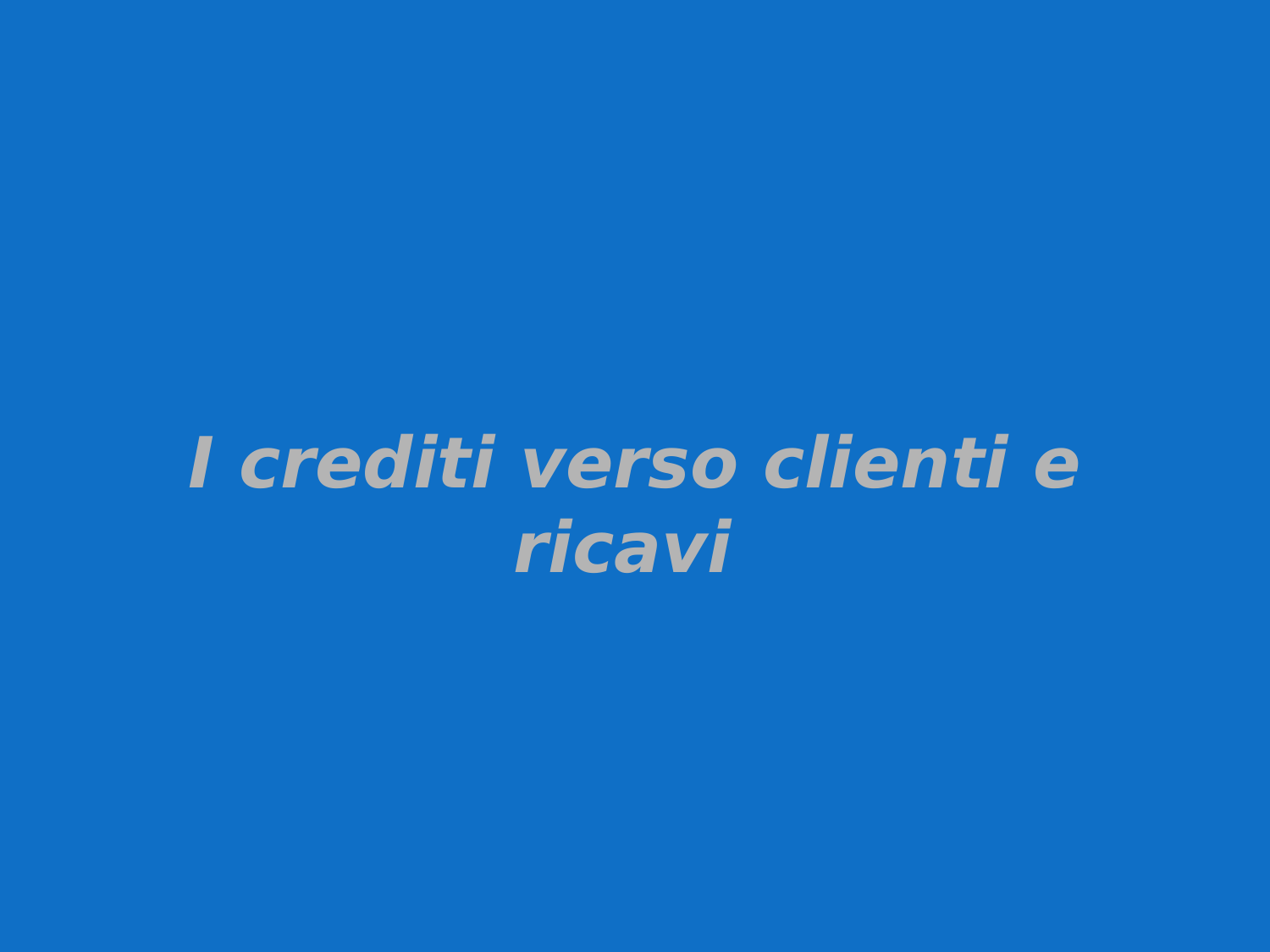

# I crediti verso clienti e ricavi